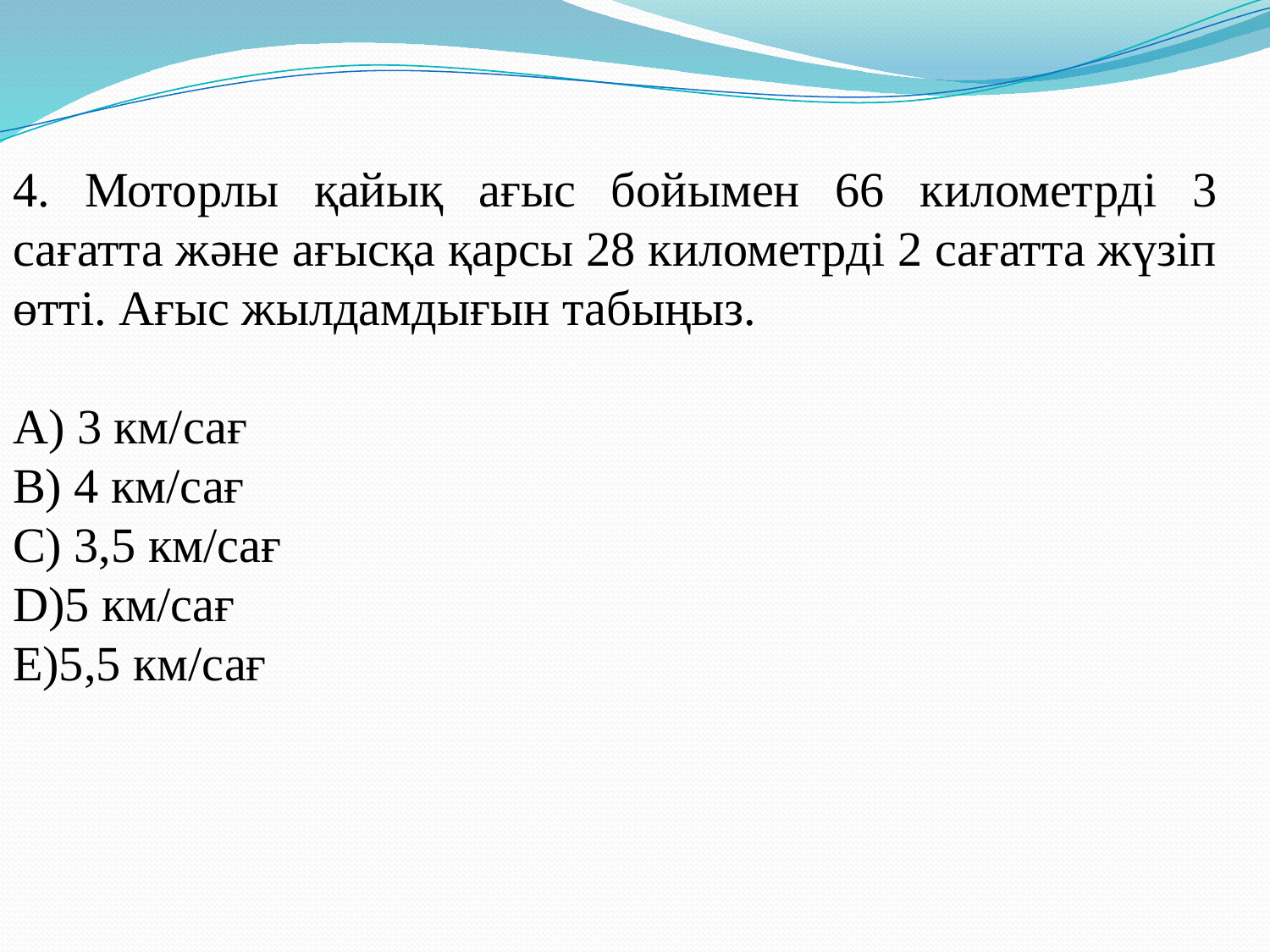

4. Моторлы қайық ағыс бойымен 66 километрді 3 сағатта және ағысқа қарсы 28 километрді 2 сағатта жүзіп өтті. Ағыс жылдамдығын табыңыз.

А) 3 км/сағ
В) 4 км/сағ
С) 3,5 км/сағ
D)5 км/сағ
Е)5,5 км/сағ